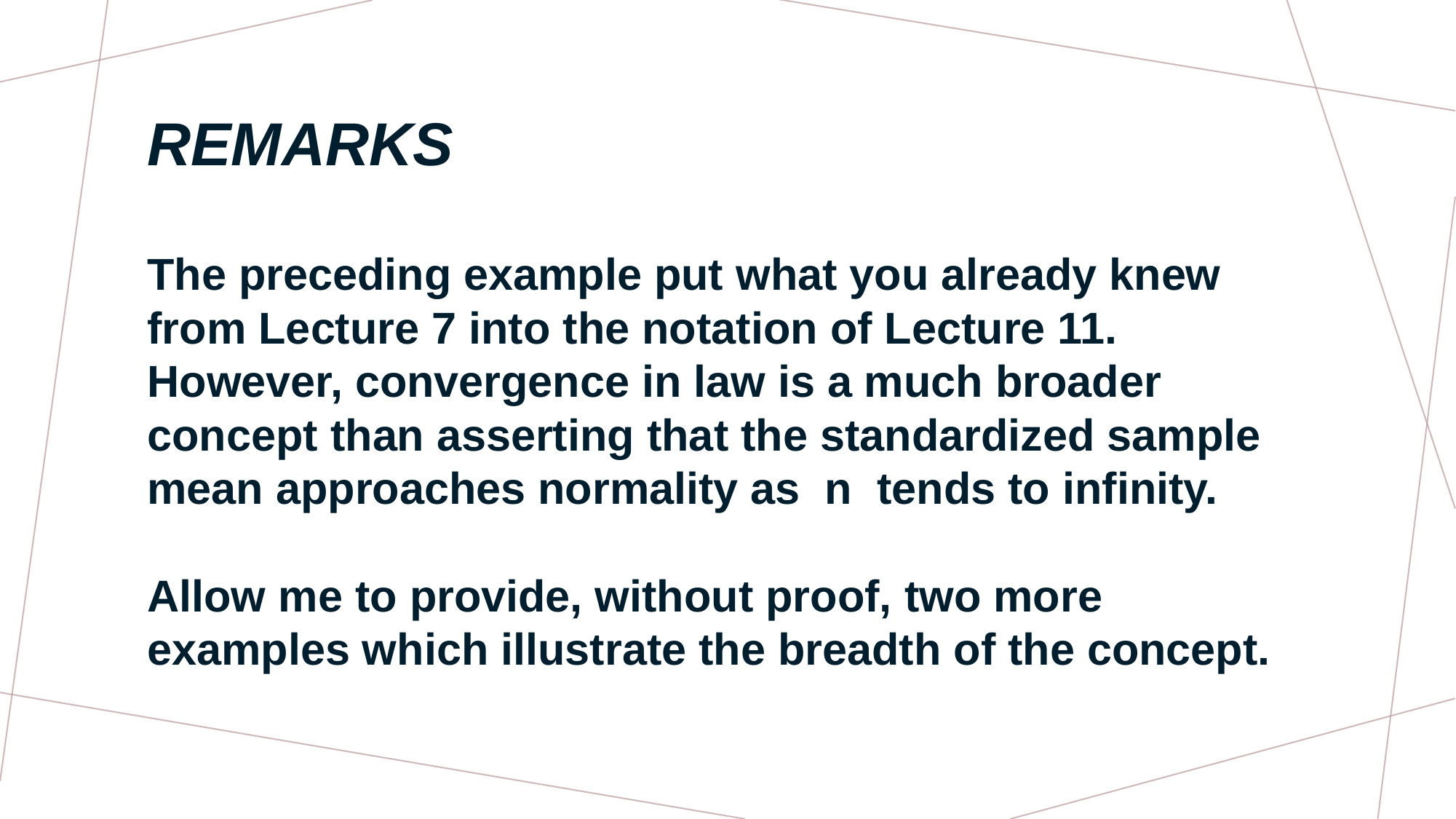

# REMARKS
The preceding example put what you already knew from Lecture 7 into the notation of Lecture 11.  However, convergence in law is a much broader concept than asserting that the standardized sample mean approaches normality as  n  tends to infinity.

Allow me to provide, without proof, two more examples which illustrate the breadth of the concept.